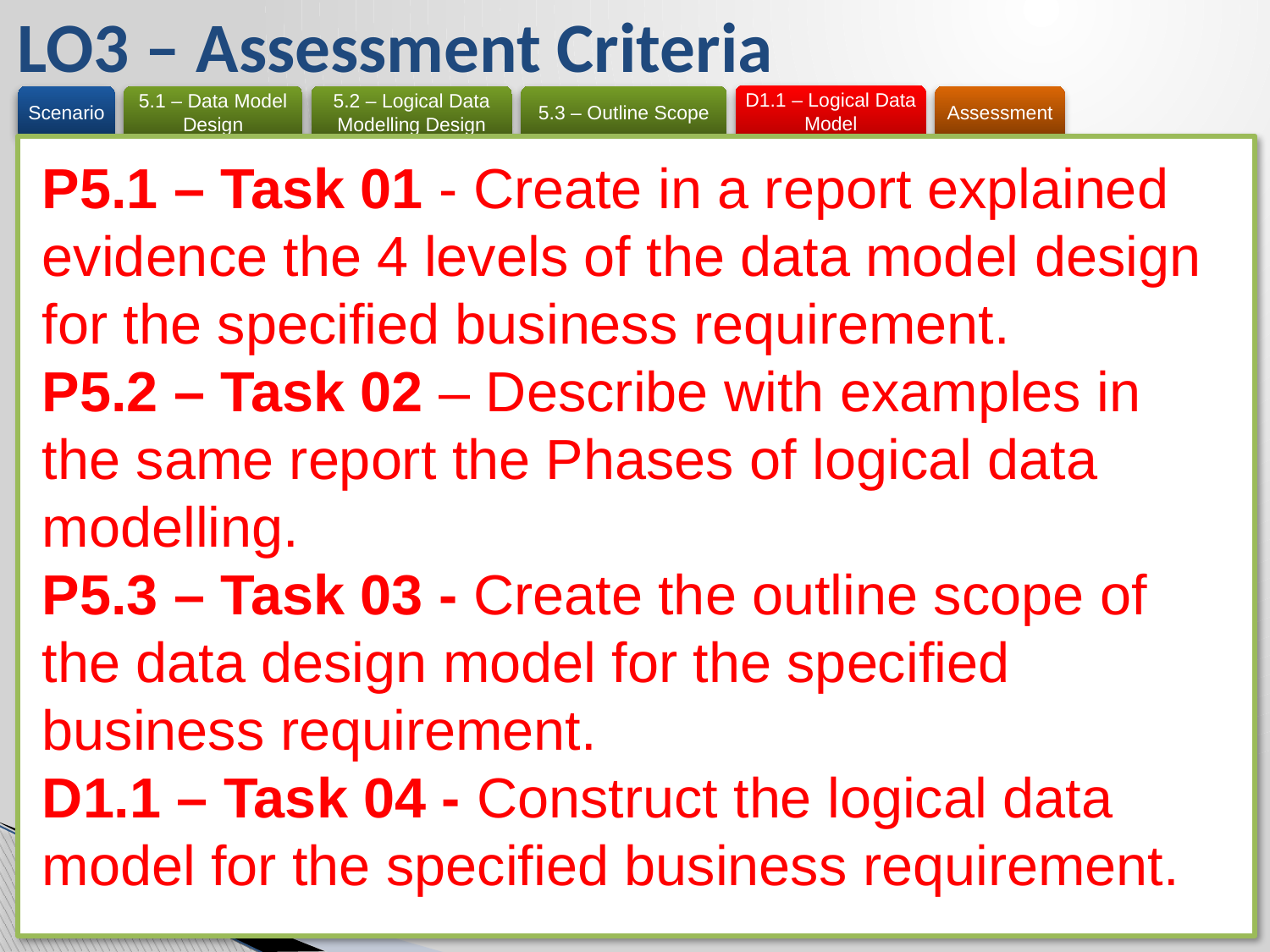

# LO3 – Assessment Criteria
P5.1 – Task 01 - Create in a report explained evidence the 4 levels of the data model design for the specified business requirement.
P5.2 – Task 02 – Describe with examples in the same report the Phases of logical data modelling.
P5.3 – Task 03 - Create the outline scope of the data design model for the specified business requirement.
D1.1 – Task 04 - Construct the logical data model for the specified business requirement.